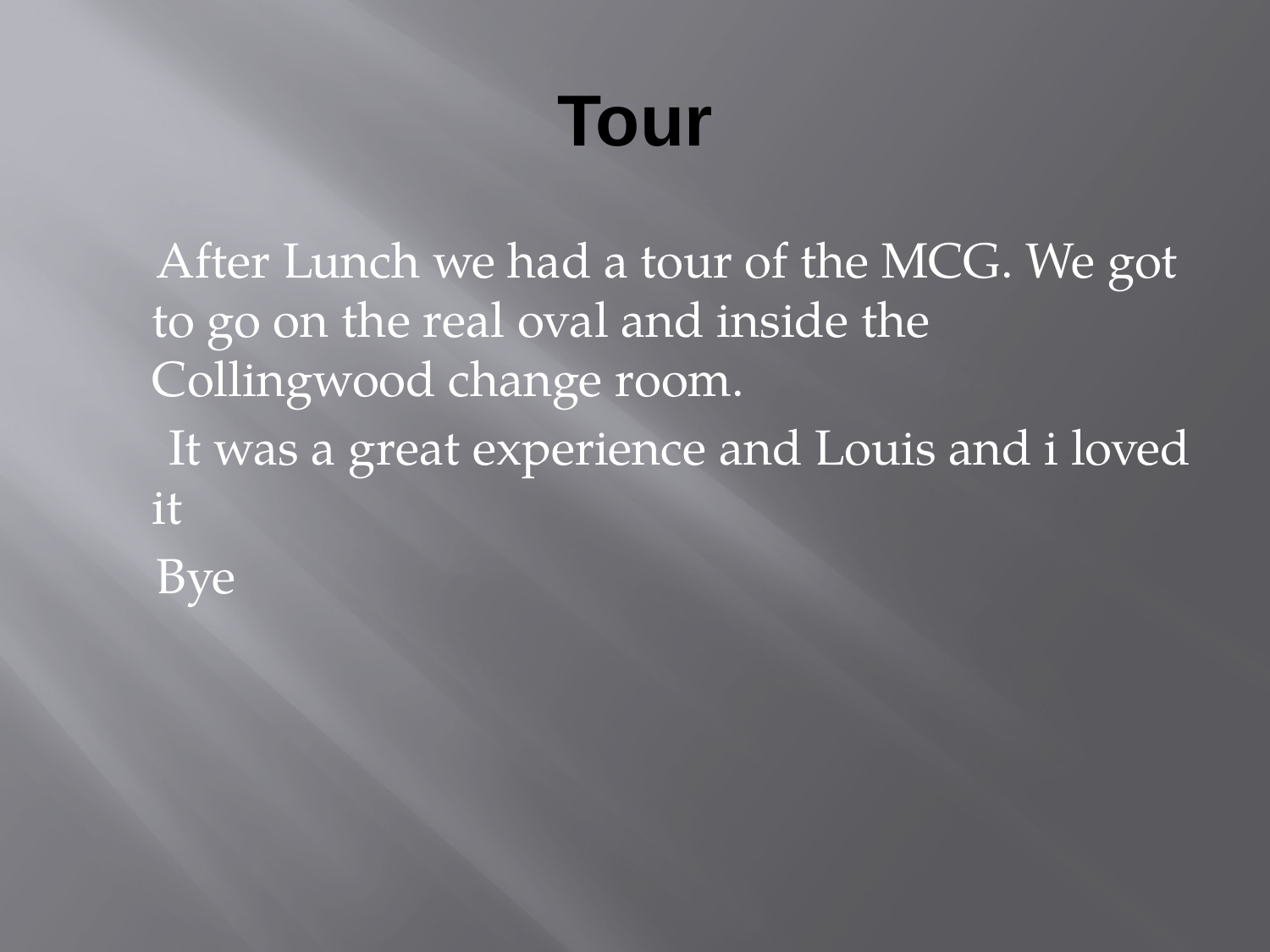

# Tour
     After Lunch we had a tour of the MCG. We got to go on the real oval and inside the Collingwood change room.
      It was a great experience and Louis and i loved it
     Bye